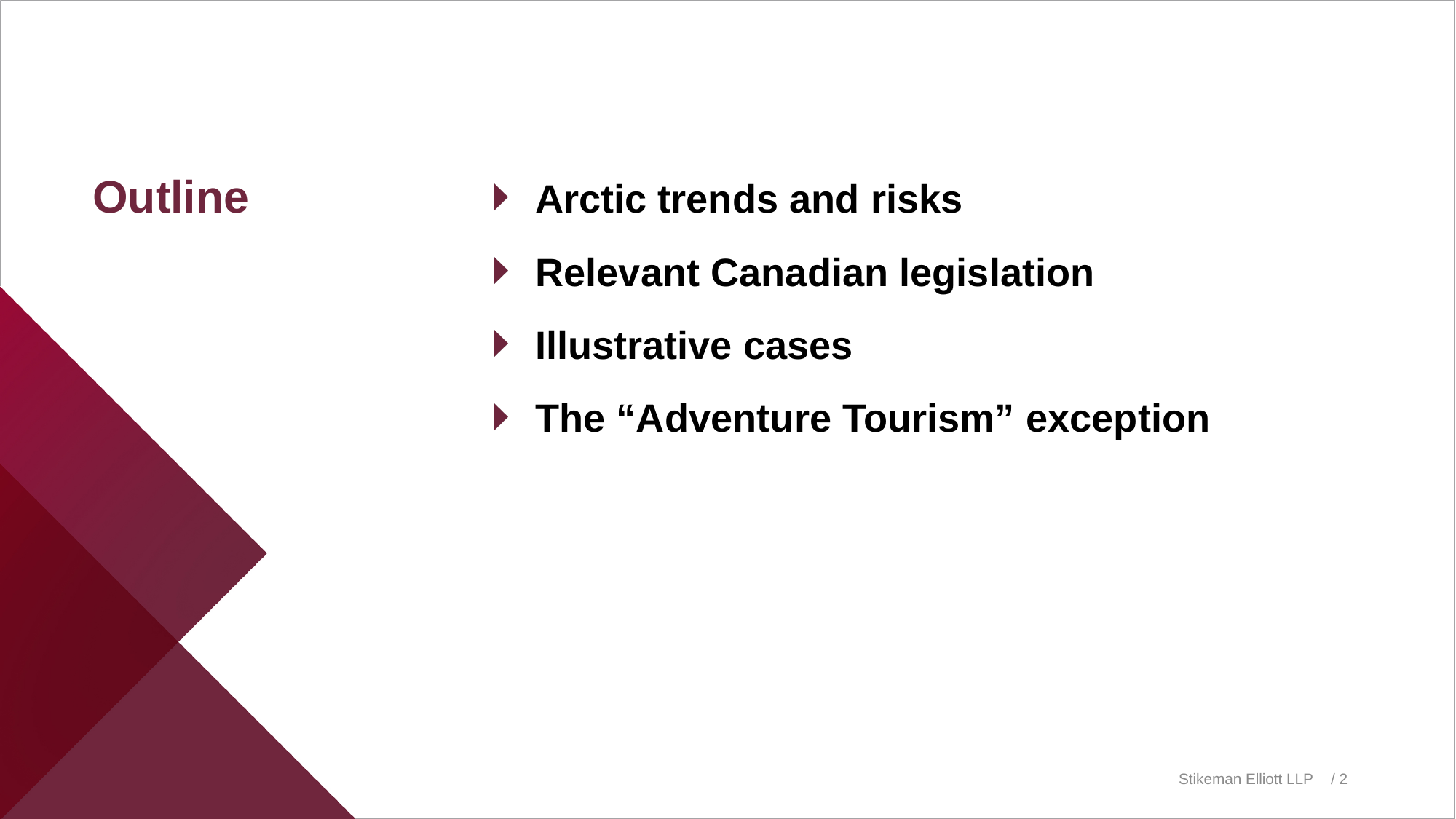

# Outline
Arctic trends and risks
Relevant Canadian legislation
Illustrative cases
The “Adventure Tourism” exception
Stikeman Elliott LLP
/ 2